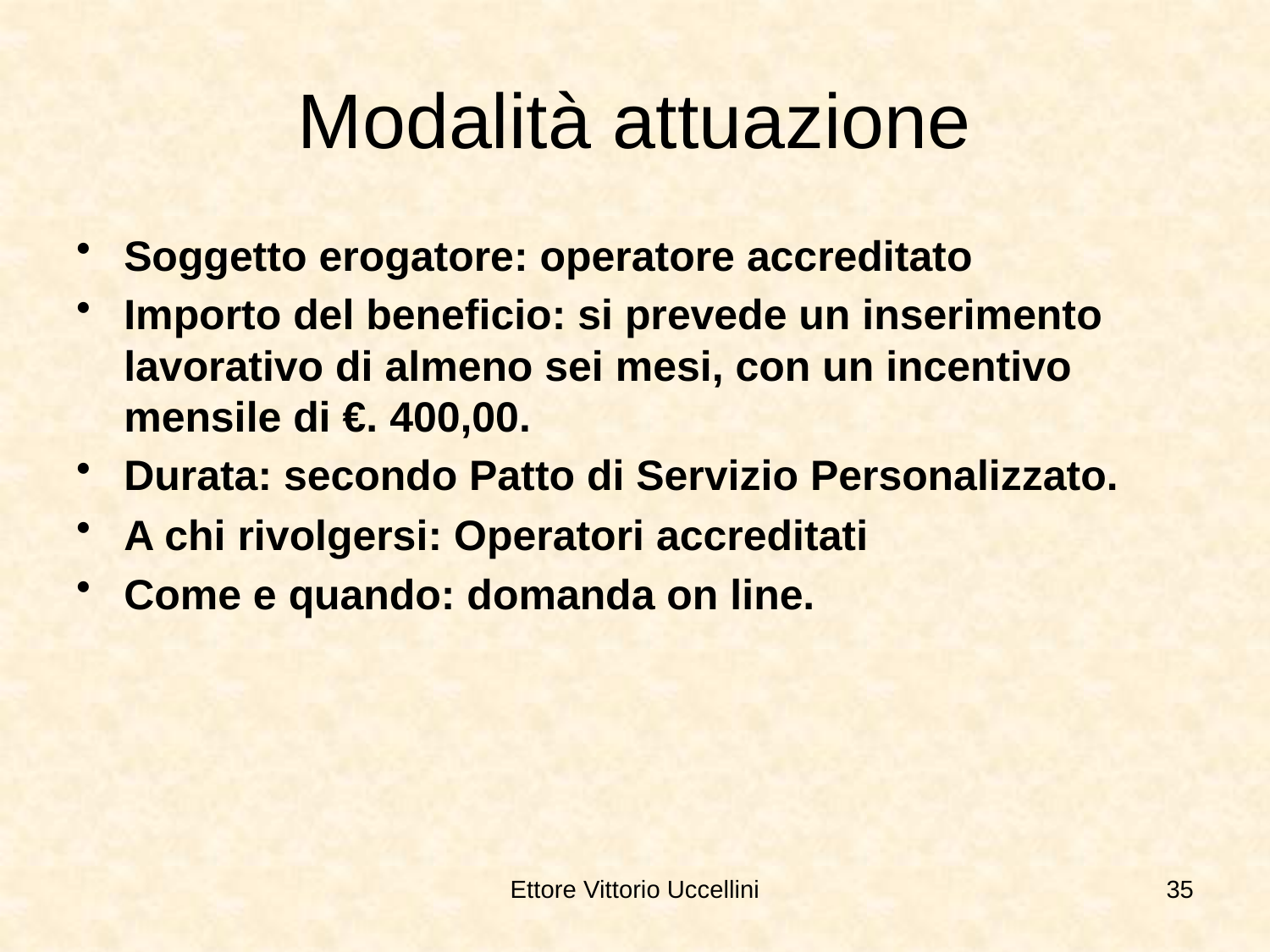

# Modalità attuazione
Soggetto erogatore: operatore accreditato
Importo del beneficio: si prevede un inserimento lavorativo di almeno sei mesi, con un incentivo mensile di €. 400,00.
Durata: secondo Patto di Servizio Personalizzato.
A chi rivolgersi: Operatori accreditati
Come e quando: domanda on line.

Ettore Vittorio Uccellini
35